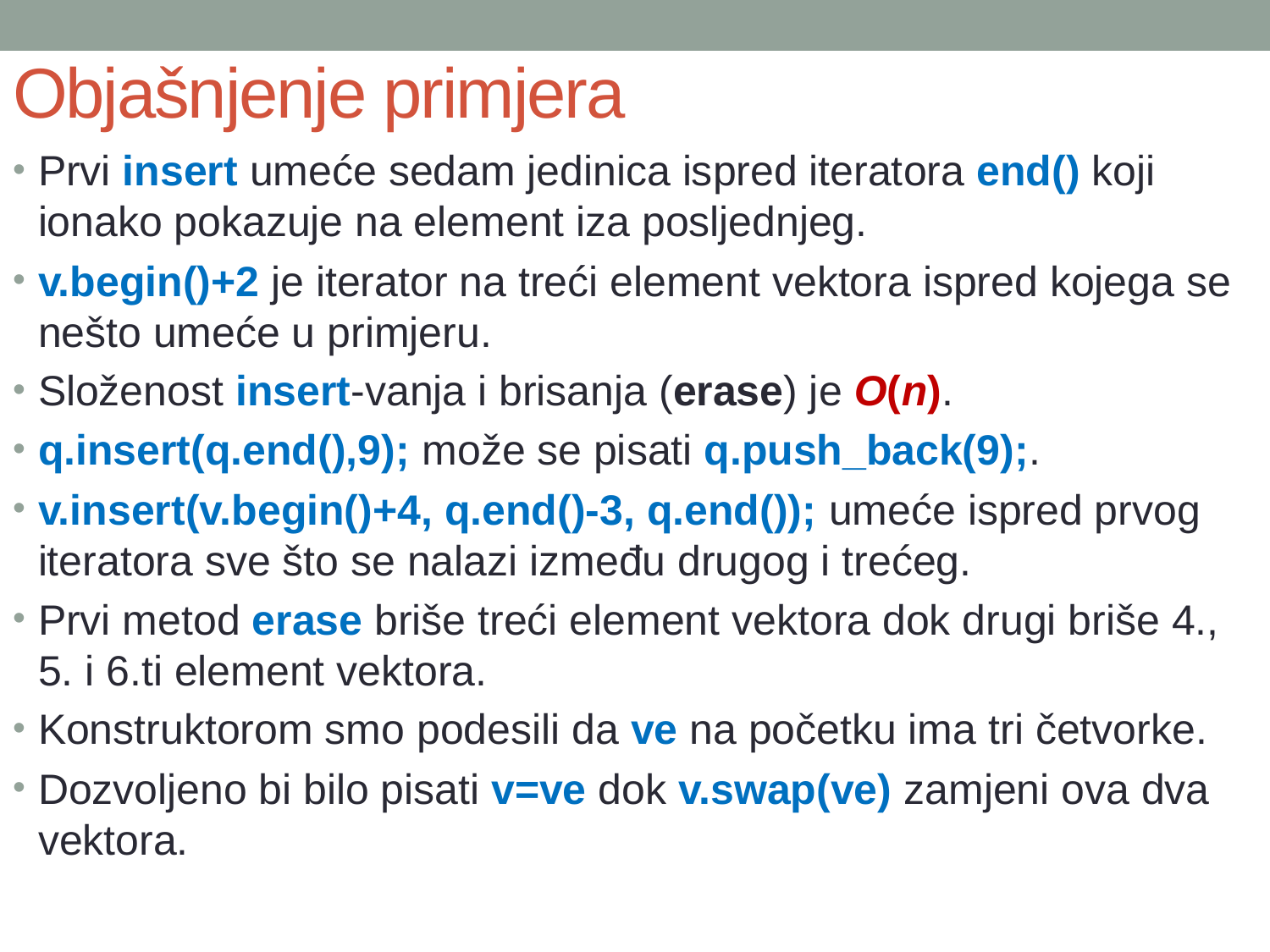

# Objašnjenje primjera
Prvi insert umeće sedam jedinica ispred iteratora end() koji ionako pokazuje na element iza posljednjeg.
v.begin()+2 je iterator na treći element vektora ispred kojega se nešto umeće u primjeru.
Složenost insert-vanja i brisanja (erase) je O(n).
q.insert(q.end(),9); može se pisati q.push_back(9);.
v.insert(v.begin()+4, q.end()-3, q.end()); umeće ispred prvog iteratora sve što se nalazi između drugog i trećeg.
Prvi metod erase briše treći element vektora dok drugi briše 4., 5. i 6.ti element vektora.
Konstruktorom smo podesili da ve na početku ima tri četvorke.
Dozvoljeno bi bilo pisati v=ve dok v.swap(ve) zamjeni ova dva vektora.